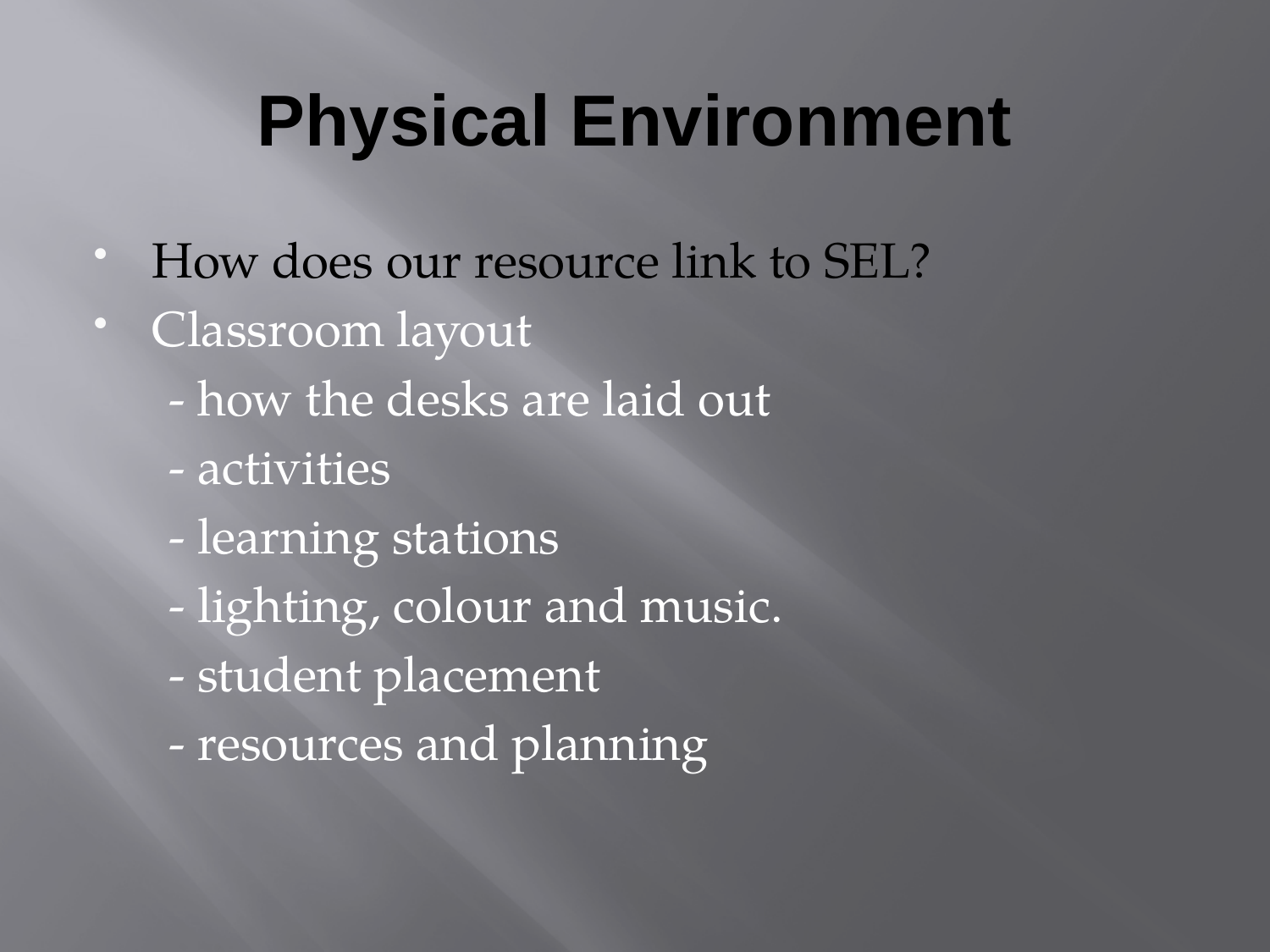

# Physical Environment
How does our resource link to SEL?
Classroom layout
      - how the desks are laid out
      - activities
      - learning stations
      - lighting, colour and music.
      - student placement
      - resources and planning